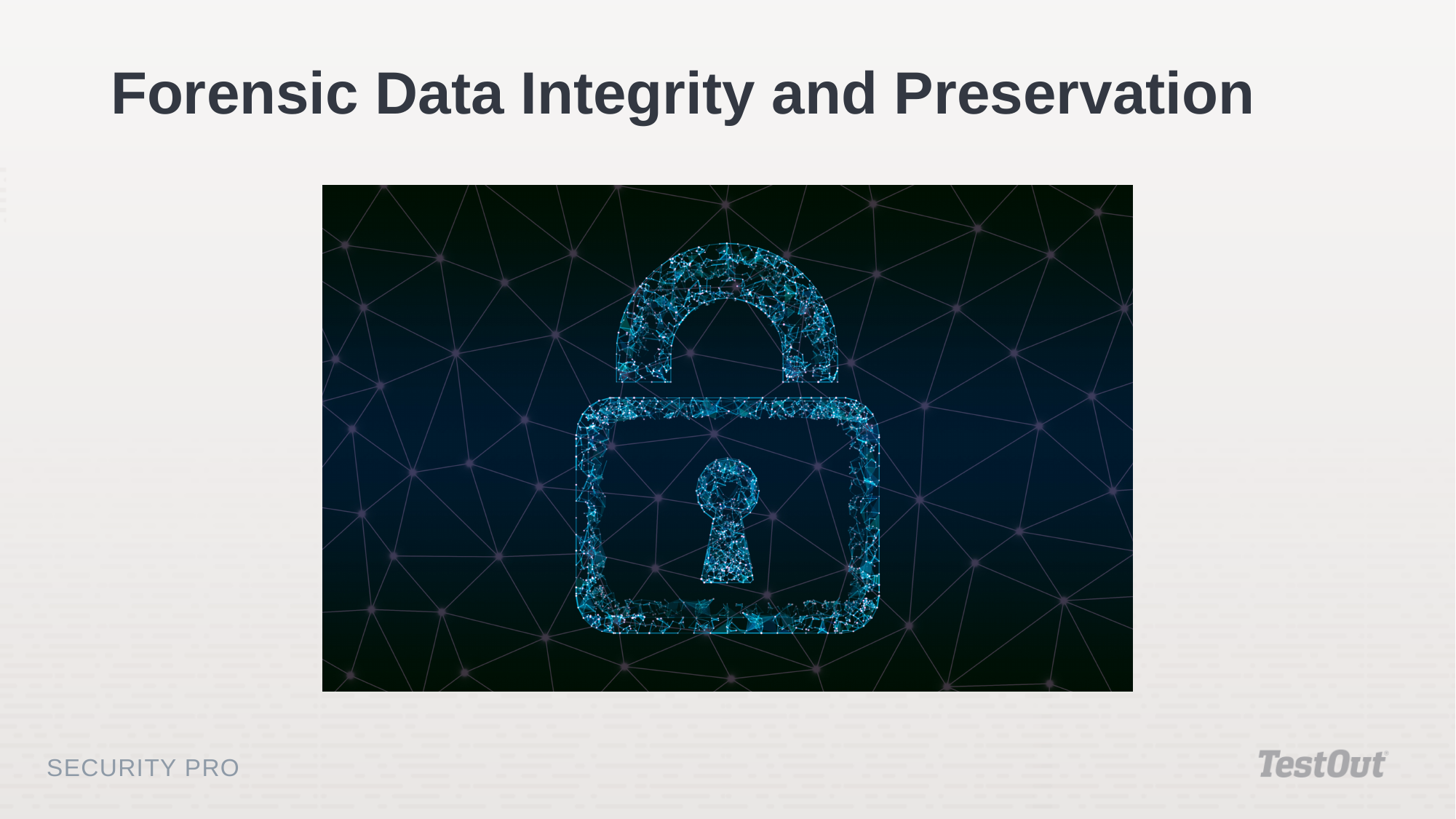

# Forensic Data Integrity and Preservation
Security Pro